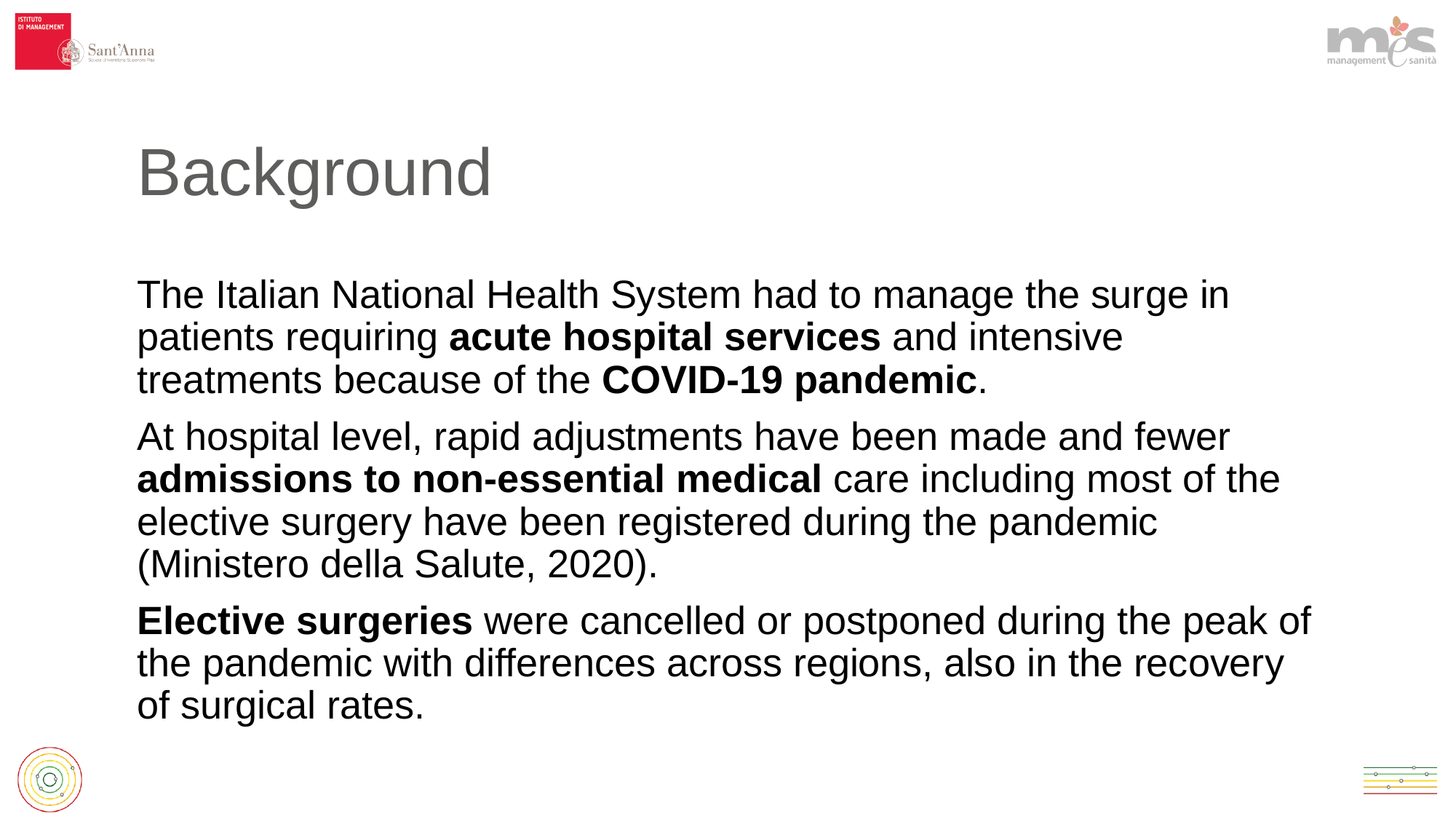

# Background
The Italian National Health System had to manage the surge in patients requiring acute hospital services and intensive treatments because of the COVID-19 pandemic.
At hospital level, rapid adjustments have been made and fewer admissions to non-essential medical care including most of the elective surgery have been registered during the pandemic (Ministero della Salute, 2020).
Elective surgeries were cancelled or postponed during the peak of the pandemic with differences across regions, also in the recovery of surgical rates.